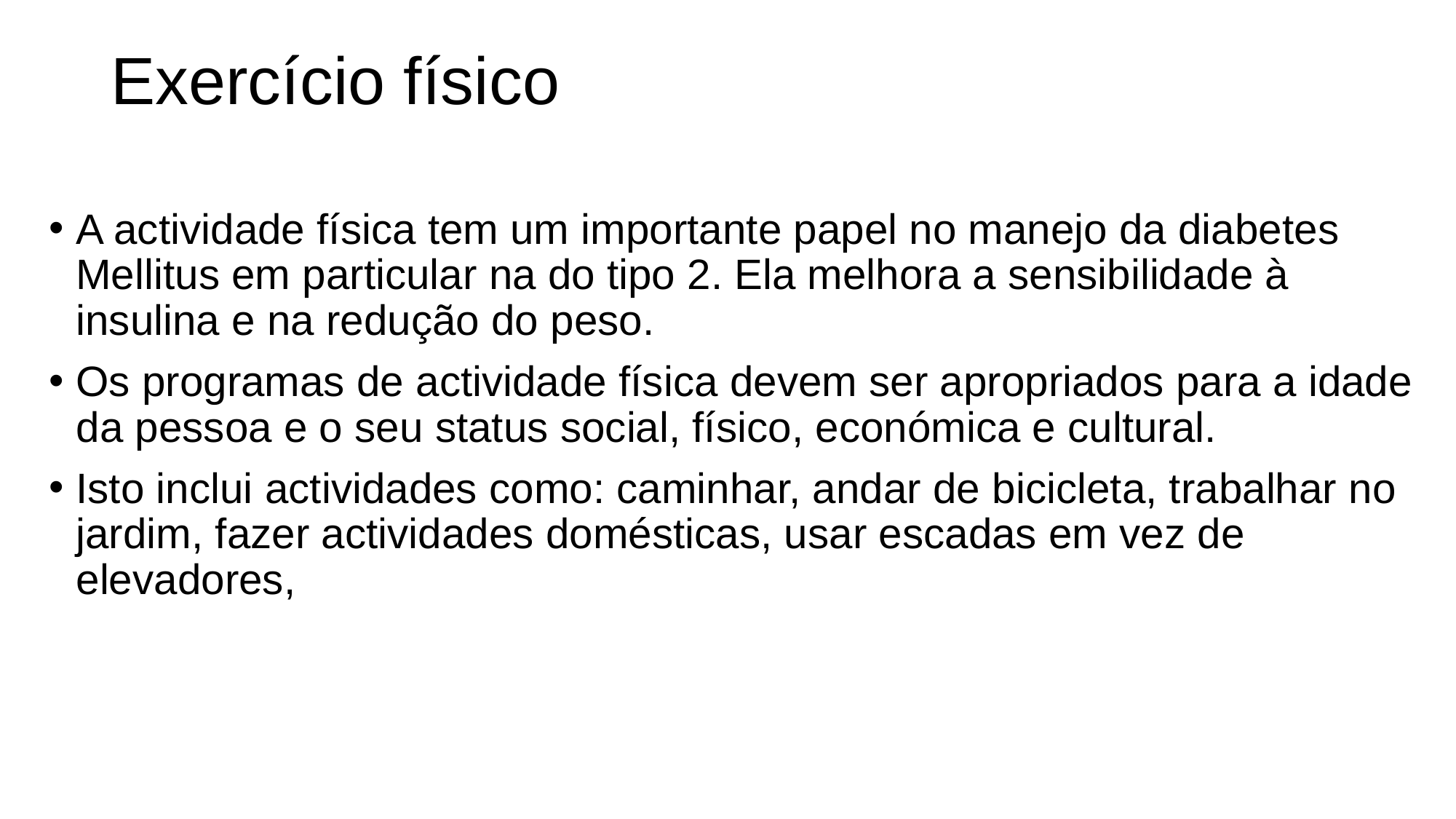

# Exercício físico
A actividade física tem um importante papel no manejo da diabetes Mellitus em particular na do tipo 2. Ela melhora a sensibilidade à insulina e na redução do peso.
Os programas de actividade física devem ser apropriados para a idade da pessoa e o seu status social, físico, económica e cultural.
Isto inclui actividades como: caminhar, andar de bicicleta, trabalhar no jardim, fazer actividades domésticas, usar escadas em vez de elevadores,